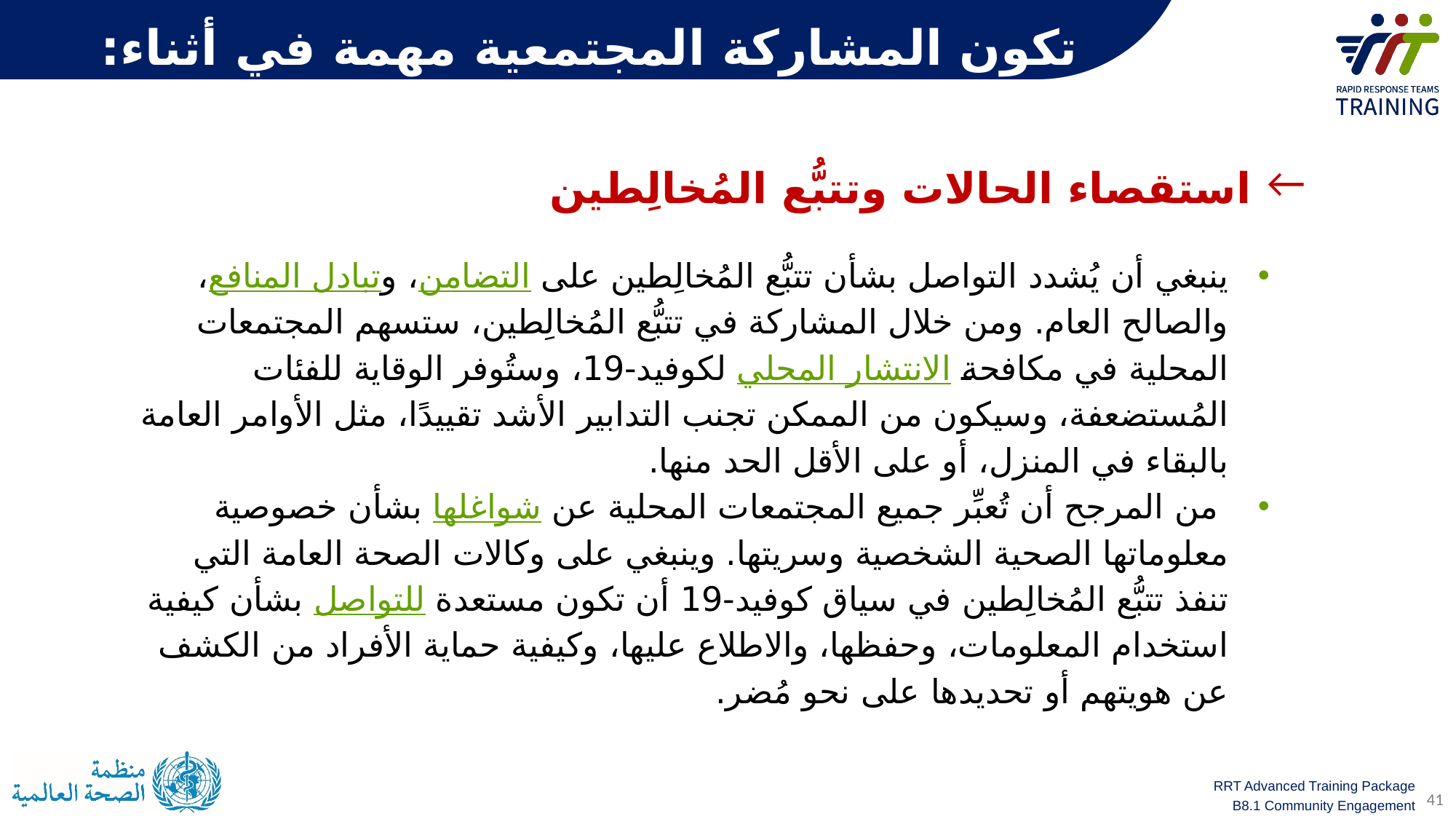

تكون المشاركة المجتمعية مهمة في أثناء:
استقصاء الحالات وتتبُّع المُخالِطين

ينبغي أن يُشدد التواصل بشأن تتبُّع المُخالِطين على التضامن، وتبادل المنافع، والصالح العام. ومن خلال المشاركة في تتبُّع المُخالِطين، ستسهم المجتمعات المحلية في مكافحة الانتشار المحلي لكوفيد-19، وستُوفر الوقاية للفئات المُستضعفة، وسيكون من الممكن تجنب التدابير الأشد تقييدًا، مثل الأوامر العامة بالبقاء في المنزل، أو على الأقل الحد منها.
 من المرجح أن تُعبِّر جميع المجتمعات المحلية عن شواغلها بشأن خصوصية معلوماتها الصحية الشخصية وسريتها. وينبغي على وكالات الصحة العامة التي تنفذ تتبُّع المُخالِطين في سياق كوفيد-19 أن تكون مستعدة للتواصل بشأن كيفية استخدام المعلومات، وحفظها، والاطلاع عليها، وكيفية حماية الأفراد من الكشف عن هويتهم أو تحديدها على نحو مُضر.